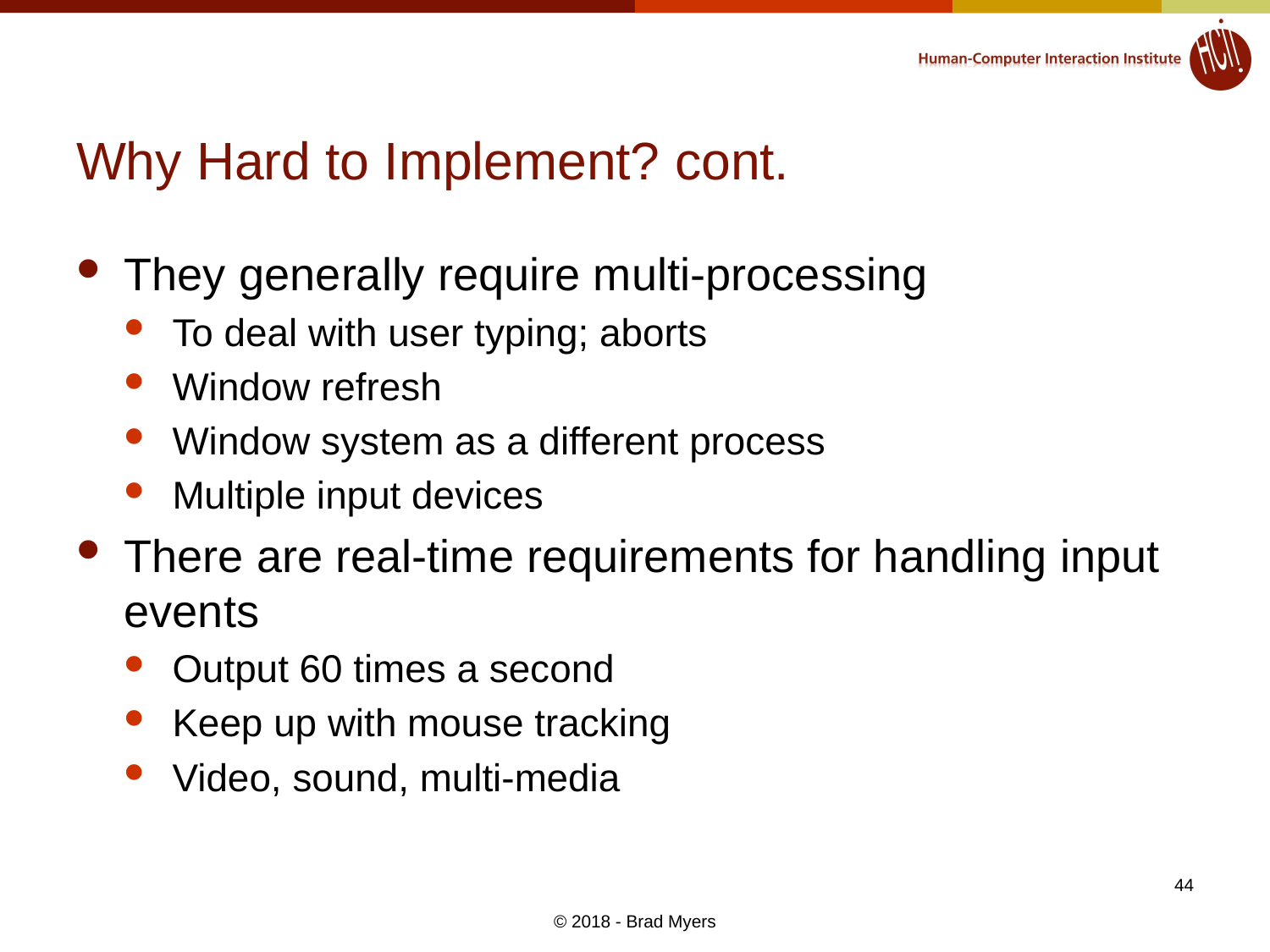

# Why Hard to Implement? cont.
They generally require multi-processing
To deal with user typing; aborts
Window refresh
Window system as a different process
Multiple input devices
There are real-time requirements for handling input events
Output 60 times a second
Keep up with mouse tracking
Video, sound, multi-media
44
© 2018 - Brad Myers